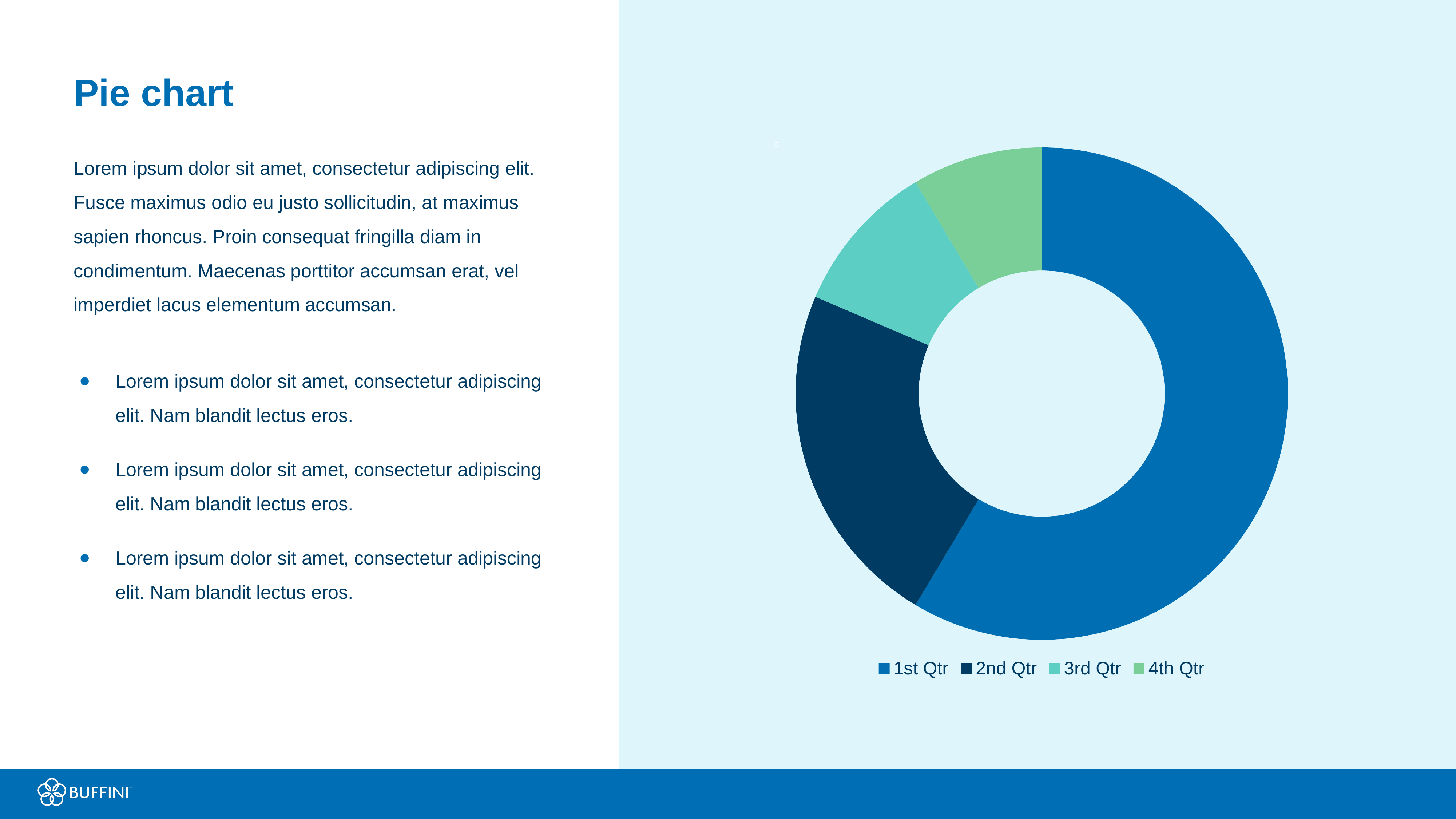

Pie chart

### Chart

| Category | Sales |
|---|---|
| 1st Qtr | 8.2 |
| 2nd Qtr | 3.2 |
| 3rd Qtr | 1.4 |
| 4th Qtr | 1.2 |
Lorem ipsum dolor sit amet, consectetur adipiscing elit. Fusce maximus odio eu justo sollicitudin, at maximus sapien rhoncus. Proin consequat fringilla diam in condimentum. Maecenas porttitor accumsan erat, vel imperdiet lacus elementum accumsan.
Lorem ipsum dolor sit amet, consectetur adipiscing elit. Nam blandit lectus eros.
Lorem ipsum dolor sit amet, consectetur adipiscing elit. Nam blandit lectus eros.
Lorem ipsum dolor sit amet, consectetur adipiscing elit. Nam blandit lectus eros.